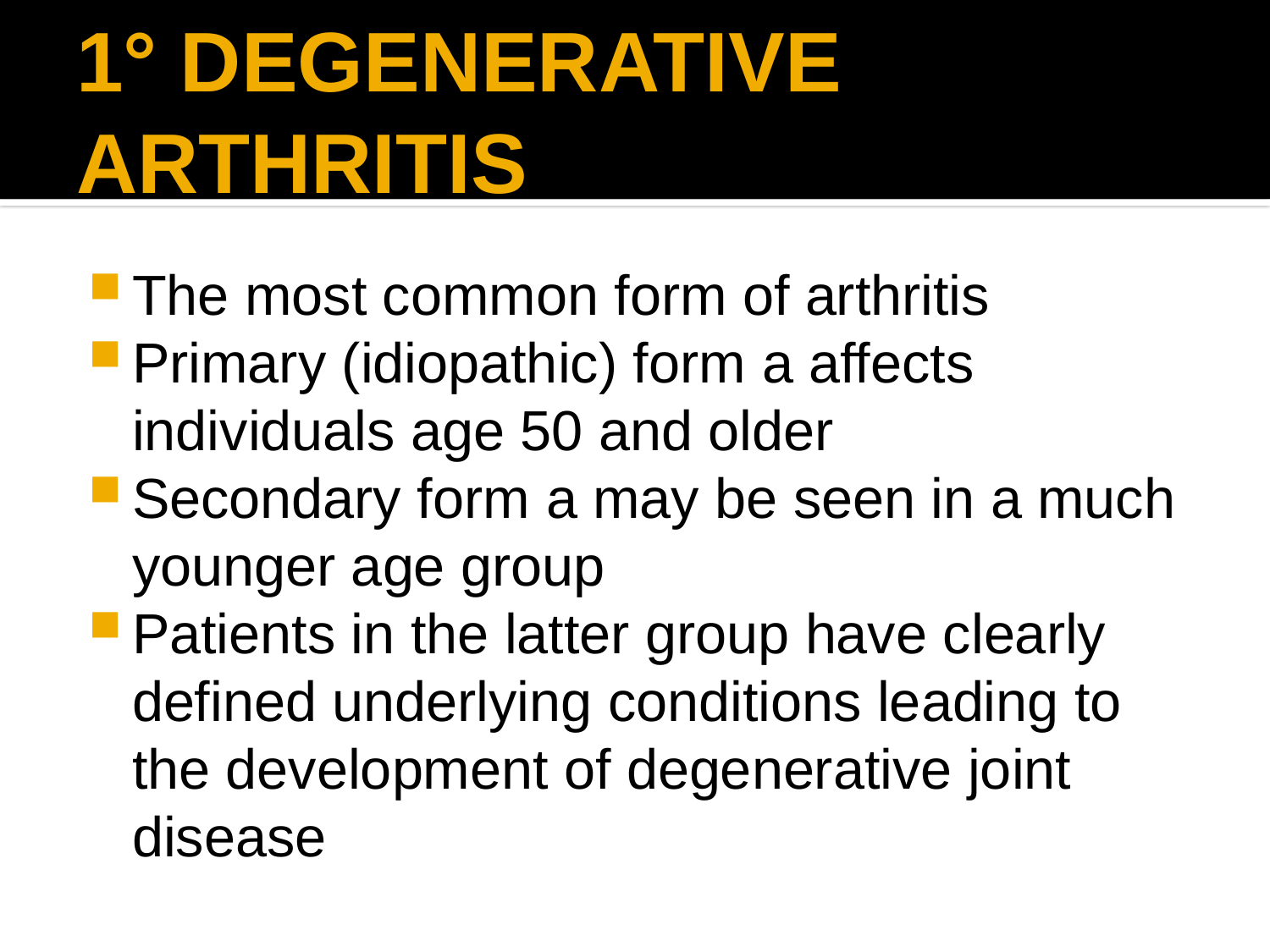

# 1° DEGENERATIVE ARTHRITIS
The most common form of arthritis
Primary (idiopathic) form a affects individuals age 50 and older
Secondary form a may be seen in a much younger age group
Patients in the latter group have clearly defined underlying conditions leading to the development of degenerative joint disease